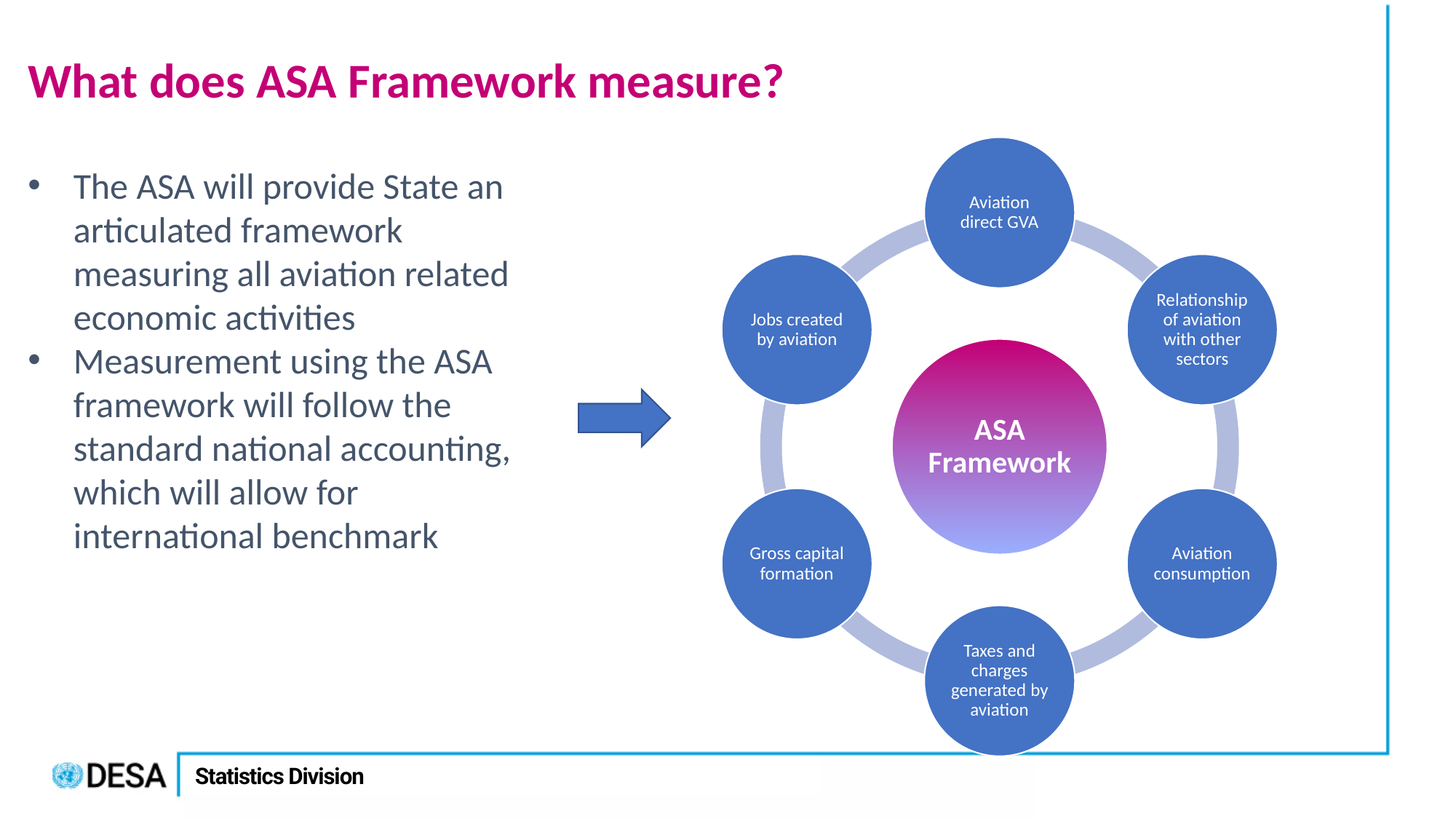

What does ASA Framework measure?
ASA Framework
Aviation direct GVA
Relationship of aviation with other sectors
Aviation consumption
Taxes and charges generated by aviation
Gross capital formation
Jobs created by aviation
The ASA will provide State an articulated framework measuring all aviation related economic activities
Measurement using the ASA framework will follow the standard national accounting, which will allow for international benchmark

2022-04-07
10